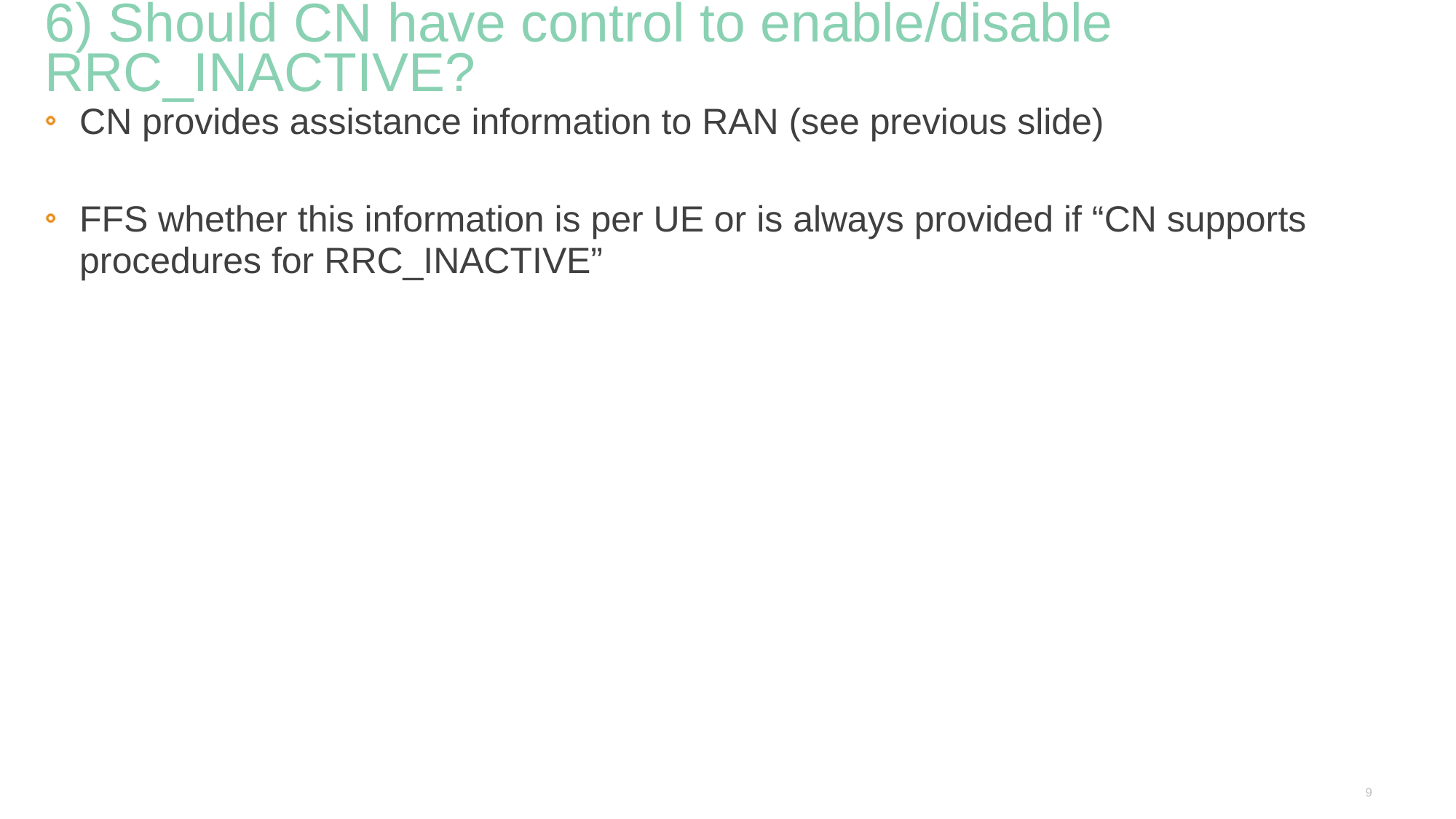

# 6) Should CN have control to enable/disable RRC_INACTIVE?
CN provides assistance information to RAN (see previous slide)

FFS whether this information is per UE or is always provided if “CN supports procedures for RRC_INACTIVE”